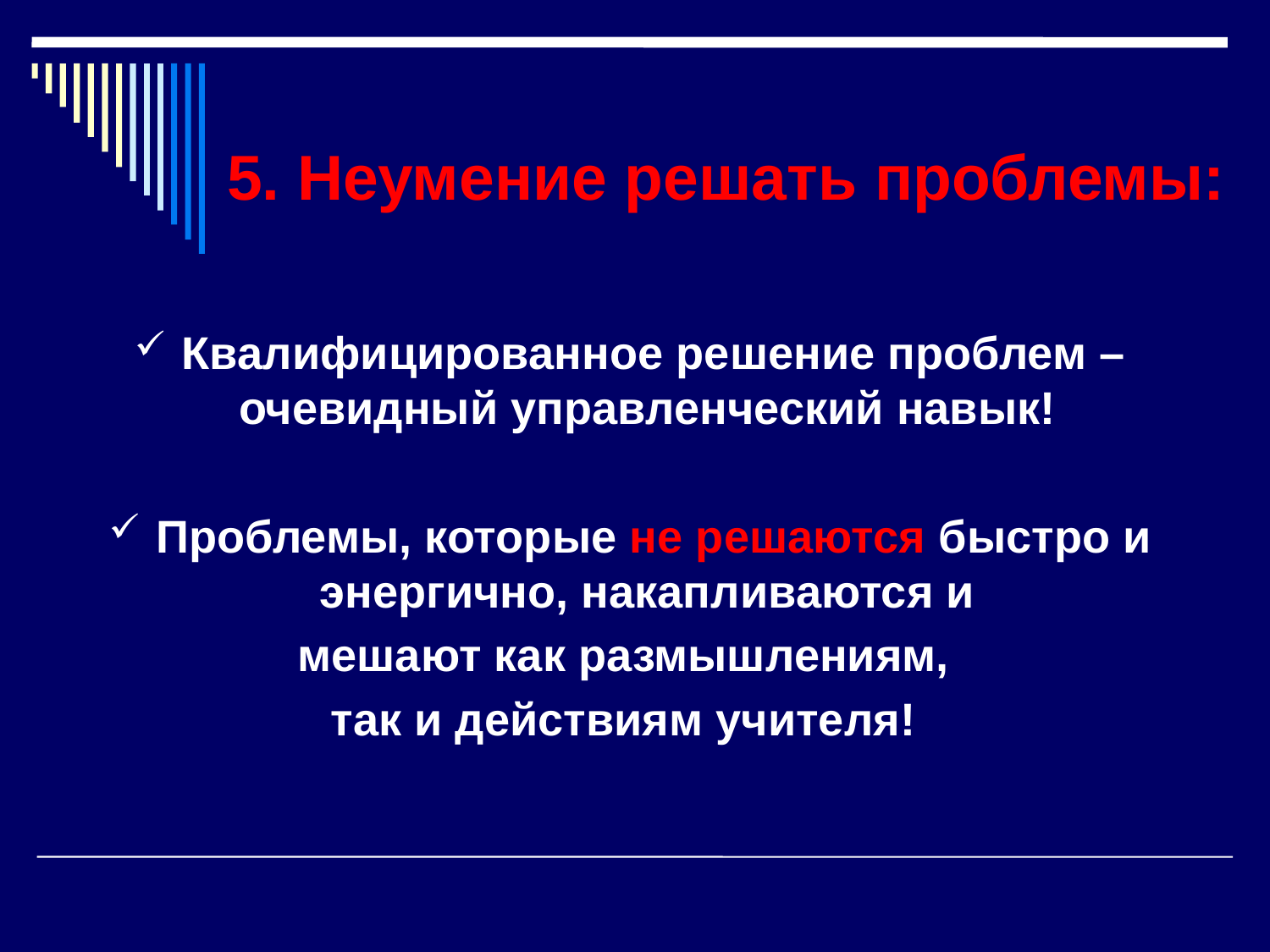

# 5. Неумение решать проблемы:
Квалифицированное решение проблем – очевидный управленческий навык!

Проблемы, которые не решаются быстро и энергично, накапливаются и
мешают как размышлениям,
так и действиям учителя!